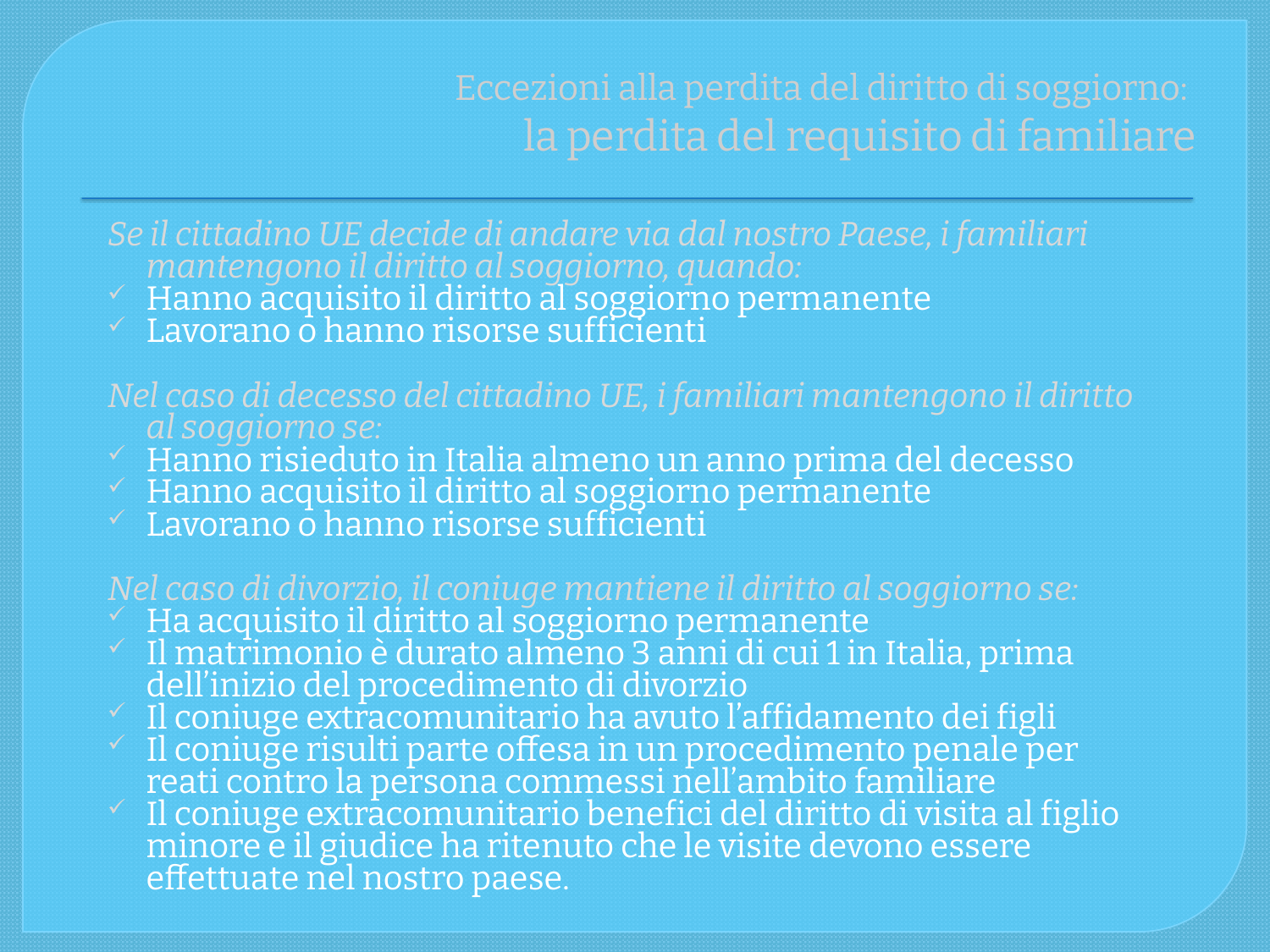

# Eccezioni alla perdita del diritto di soggiorno: la perdita del requisito di familiare
Se il cittadino UE decide di andare via dal nostro Paese, i familiari mantengono il diritto al soggiorno, quando:
Hanno acquisito il diritto al soggiorno permanente
Lavorano o hanno risorse sufficienti

Nel caso di decesso del cittadino UE, i familiari mantengono il diritto al soggiorno se:
Hanno risieduto in Italia almeno un anno prima del decesso
Hanno acquisito il diritto al soggiorno permanente
Lavorano o hanno risorse sufficienti

Nel caso di divorzio, il coniuge mantiene il diritto al soggiorno se:
Ha acquisito il diritto al soggiorno permanente
Il matrimonio è durato almeno 3 anni di cui 1 in Italia, prima dell’inizio del procedimento di divorzio
Il coniuge extracomunitario ha avuto l’affidamento dei figli
Il coniuge risulti parte offesa in un procedimento penale per reati contro la persona commessi nell’ambito familiare
Il coniuge extracomunitario benefici del diritto di visita al figlio minore e il giudice ha ritenuto che le visite devono essere effettuate nel nostro paese.